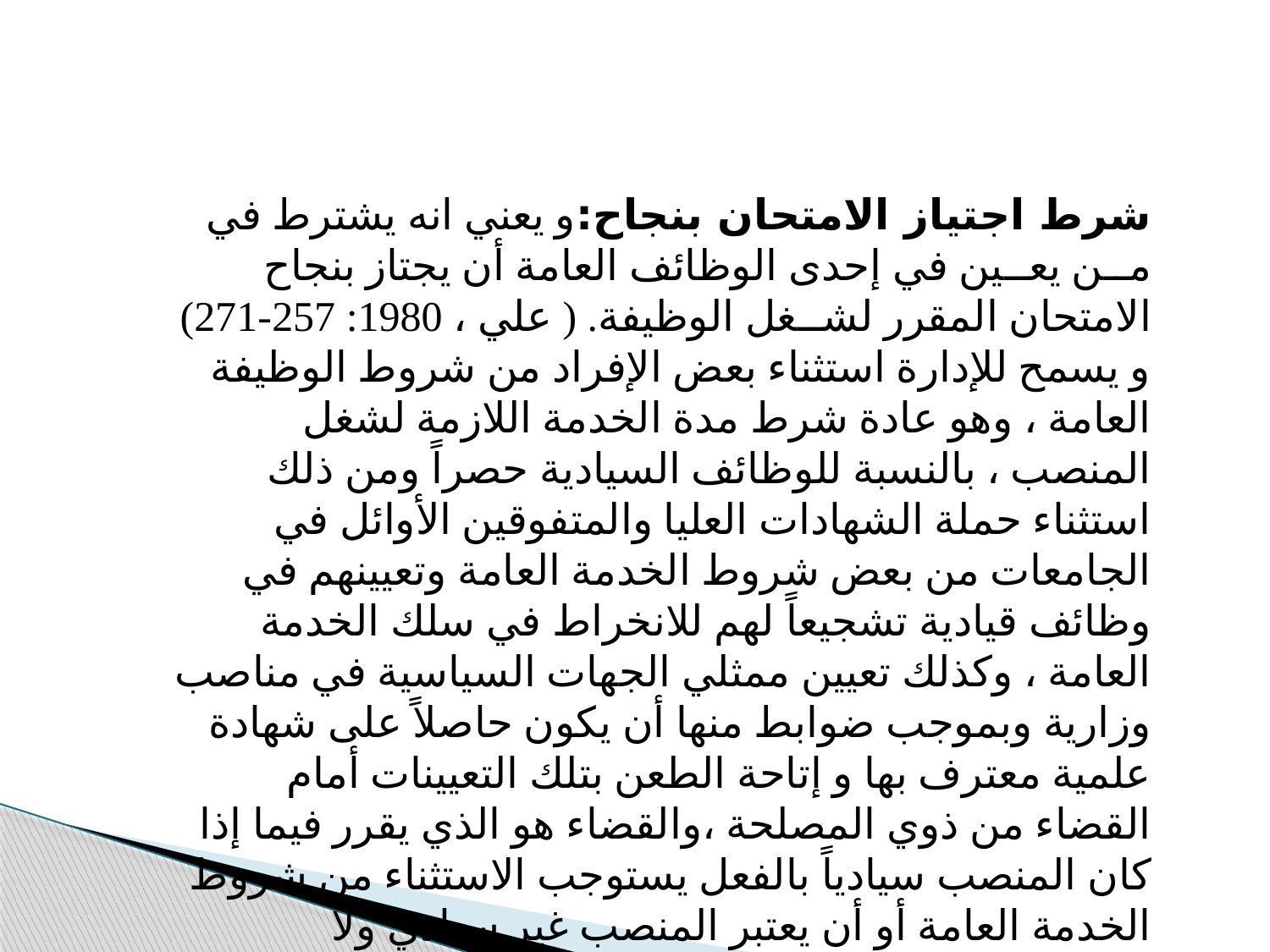

شرط اجتياز الامتحان بنجاح:و يعني انه يشترط في مــن يعــين في إحدى الوظائف العامة أن يجتاز بنجاح الامتحان المقرر لشــغل الوظيفة. ( علي ، 1980: 257-271)
و يسمح للإدارة استثناء بعض الإفراد من شروط الوظيفة العامة ، وهو عادة شرط مدة الخدمة اللازمة لشغل المنصب ، بالنسبة للوظائف السيادية حصراً ومن ذلك استثناء حملة الشهادات العليا والمتفوقين الأوائل في الجامعات من بعض شروط الخدمة العامة وتعيينهم في وظائف قيادية تشجيعاً لهم للانخراط في سلك الخدمة العامة ، وكذلك تعيين ممثلي الجهات السياسية في مناصب وزارية وبموجب ضوابط منها أن يكون حاصلاً على شهادة علمية معترف بها و إتاحة الطعن بتلك التعيينات أمام القضاء من ذوي المصلحة ،والقضاء هو الذي يقرر فيما إذا كان المنصب سيادياً بالفعل يستوجب الاستثناء من شروط الخدمة العامة أو أن يعتبر المنصب غير سيادي ولا يستوجب الاستثناء.